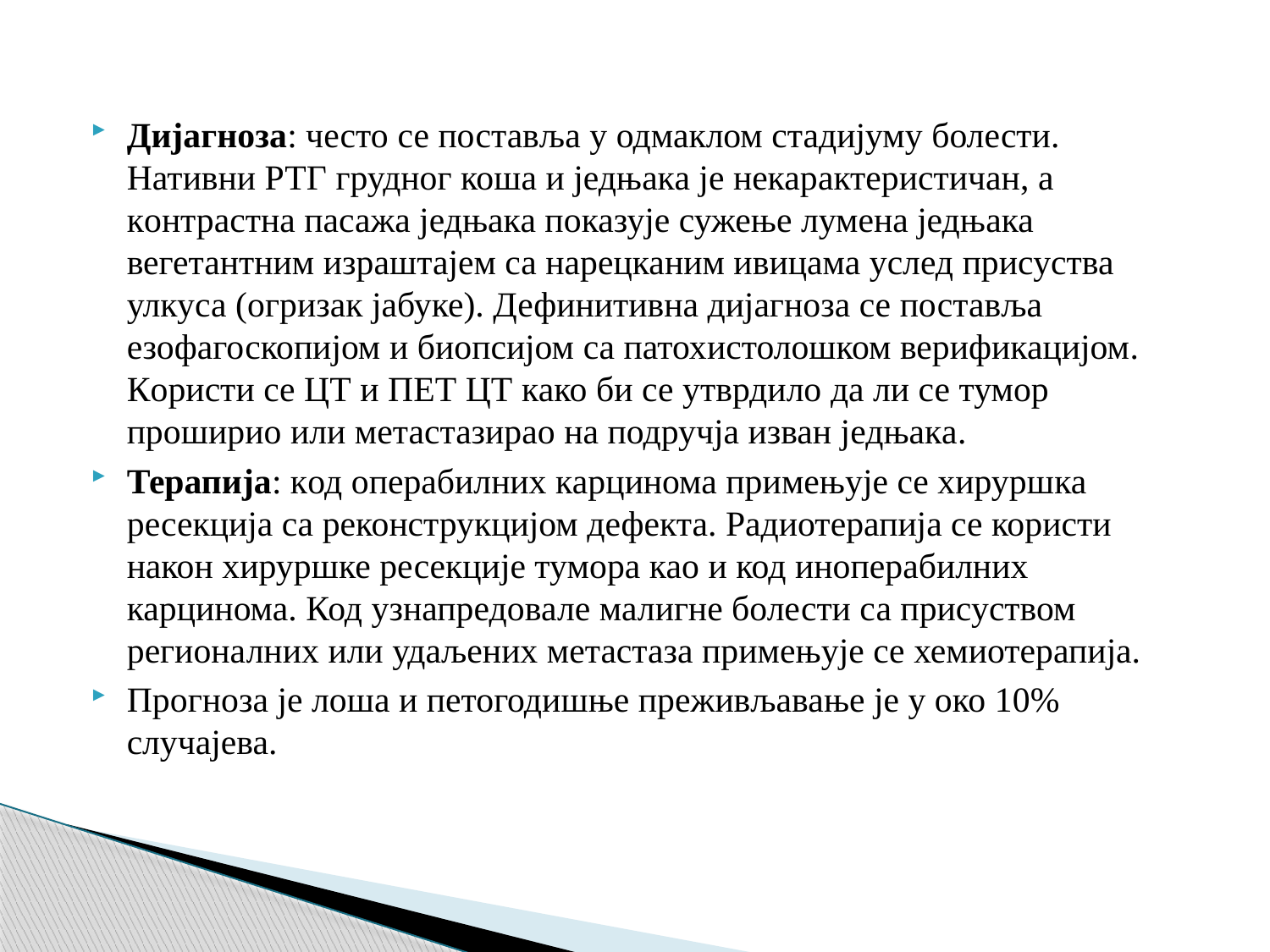

Дијагноза: често се поставља у одмаклом стадијуму болести. Нативни РТГ грудног коша и једњака је некарактеристичан, а контрастна пасажа једњака показује сужење лумена једњака вегетантним израштајем са нарецканим ивицама услед присуства улкуса (огризак јабуке). Дефинитивна дијагноза се поставља езофагоскопијом и биопсијом са патохистолошком верификацијом. Користи се ЦТ и ПЕТ ЦТ како би се утврдило да ли се тумор проширио или метастазирао на подручја изван једњака.
Терапија: код операбилних карцинома примењује се хируршка ресекција са реконструкцијом дефекта. Радиотерапија се користи након хируршке ресекције тумора као и код иноперабилних карцинома. Код узнапредовале малигне болести са присуством регионалних или удаљених метастаза примењује се хемиотерапија.
Прогноза је лоша и петогодишње преживљавање је у око 10% случајева.